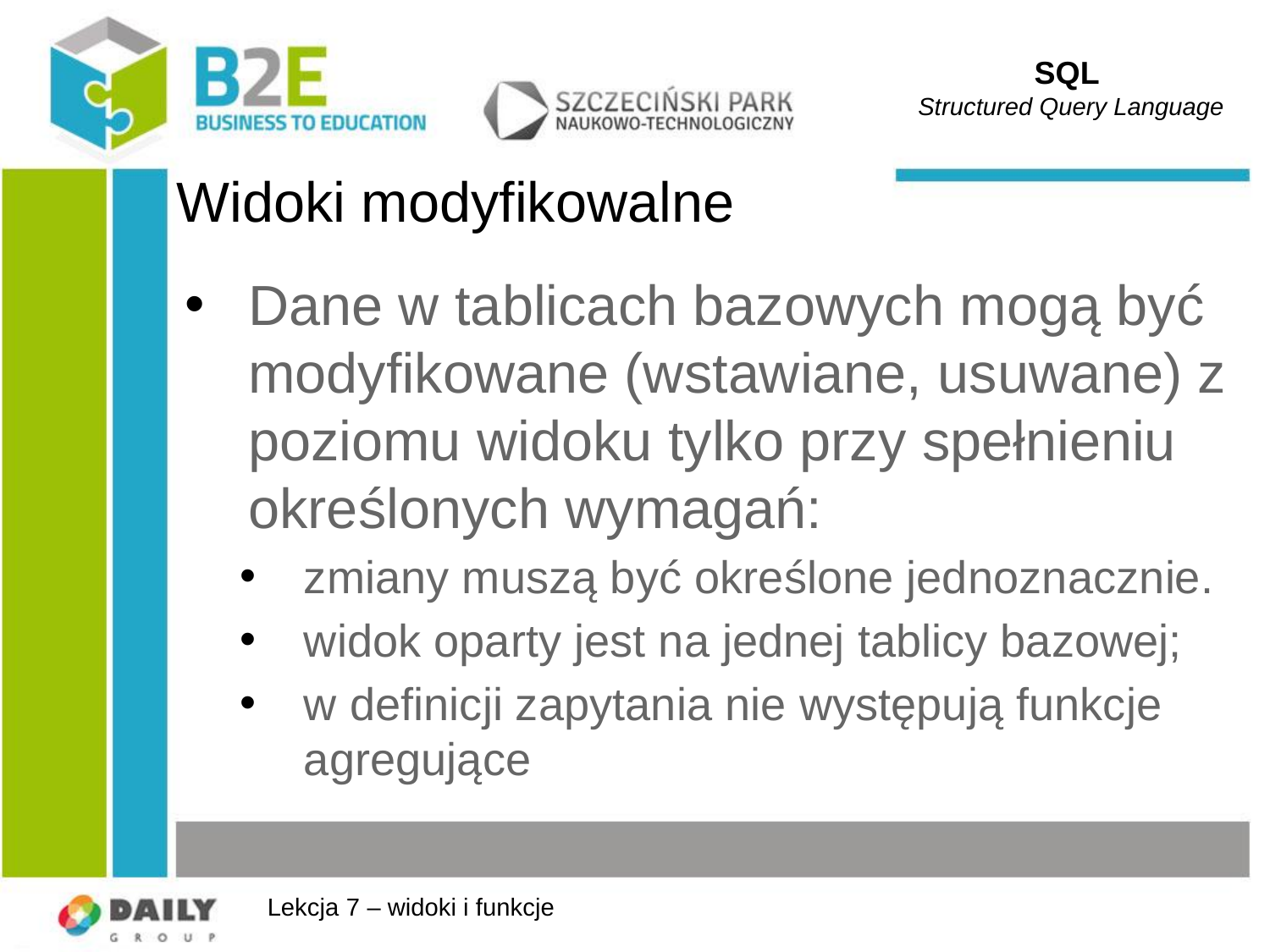

SQL
Structured Query Language
# Widoki modyfikowalne
Dane w tablicach bazowych mogą być modyﬁkowane (wstawiane, usuwane) z poziomu widoku tylko przy spełnieniu określonych wymagań:
zmiany muszą być określone jednoznacznie.
widok oparty jest na jednej tablicy bazowej;
w deﬁnicji zapytania nie występują funkcje agregujące
Lekcja 7 – widoki i funkcje